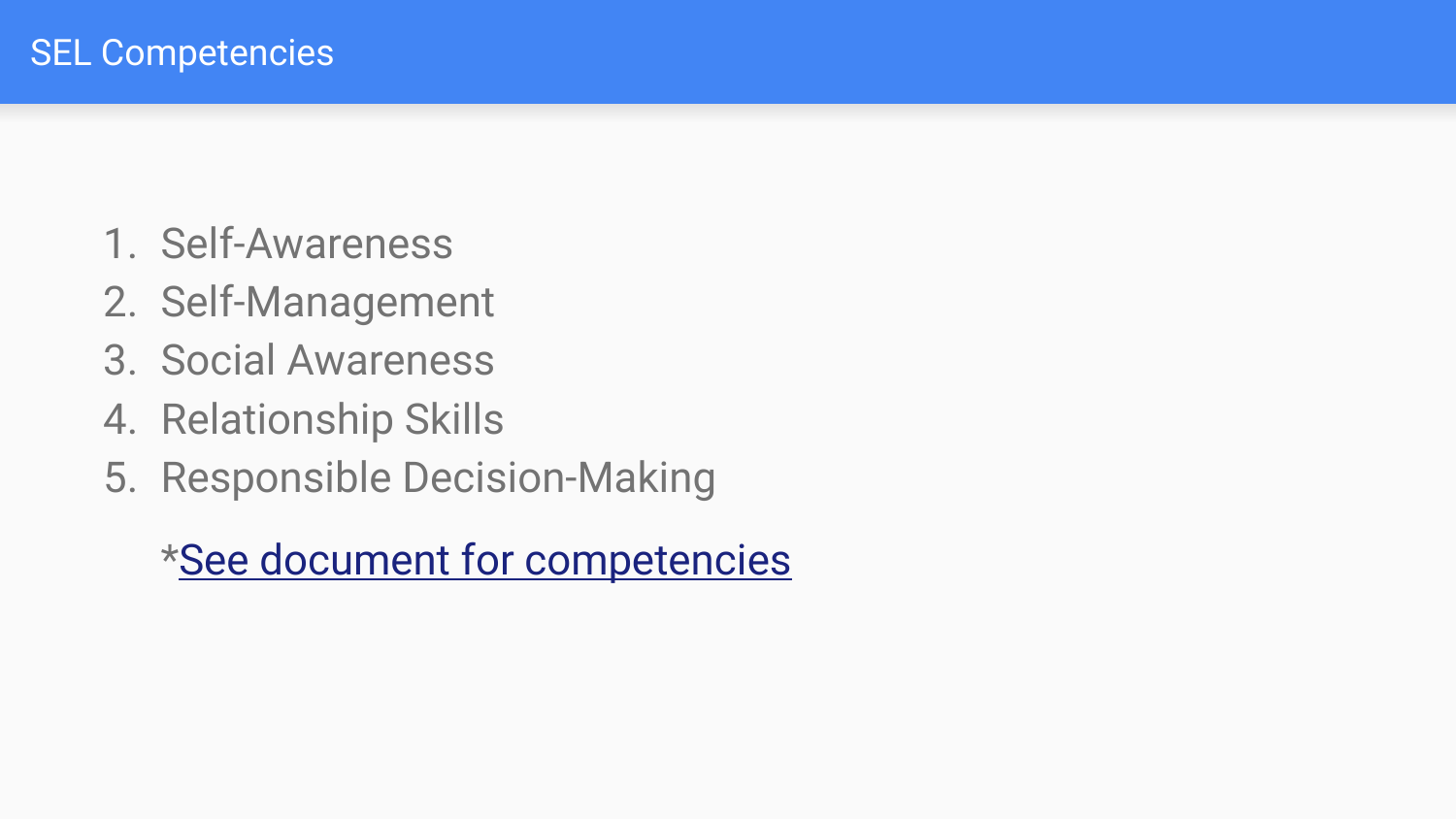

# SEL Competencies
Self-Awareness
Self-Management
Social Awareness
Relationship Skills
Responsible Decision-Making
*See document for competencies